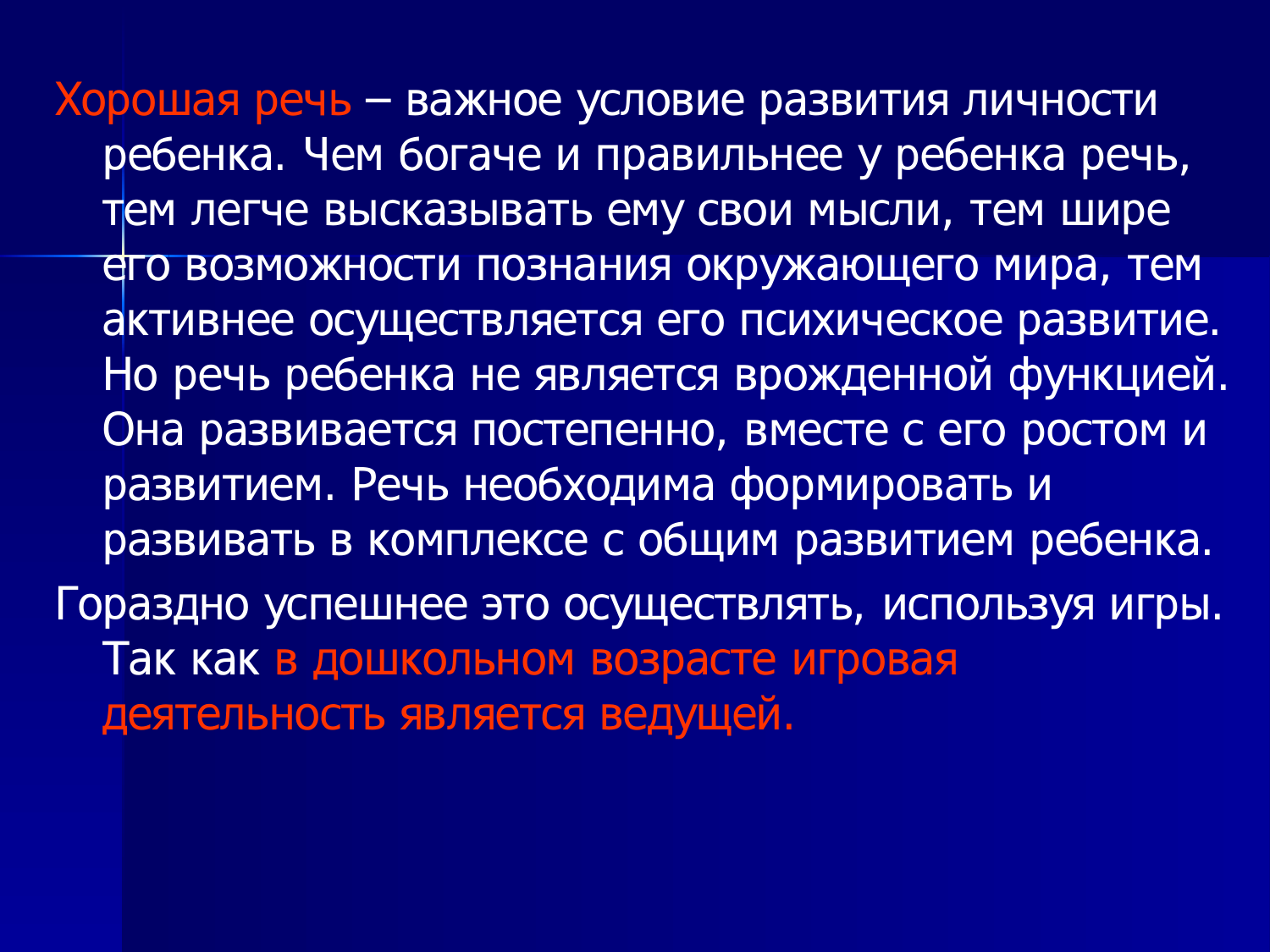

Хорошая речь – важное условие развития личности ребенка. Чем богаче и правильнее у ребенка речь, тем легче высказывать ему свои мысли, тем шире его возможности познания окружающего мира, тем активнее осуществляется его психическое развитие. Но речь ребенка не является врожденной функцией. Она развивается постепенно, вместе с его ростом и развитием. Речь необходима формировать и развивать в комплексе с общим развитием ребенка.
Гораздно успешнее это осуществлять, используя игры. Так как в дошкольном возрасте игровая деятельность является ведущей.